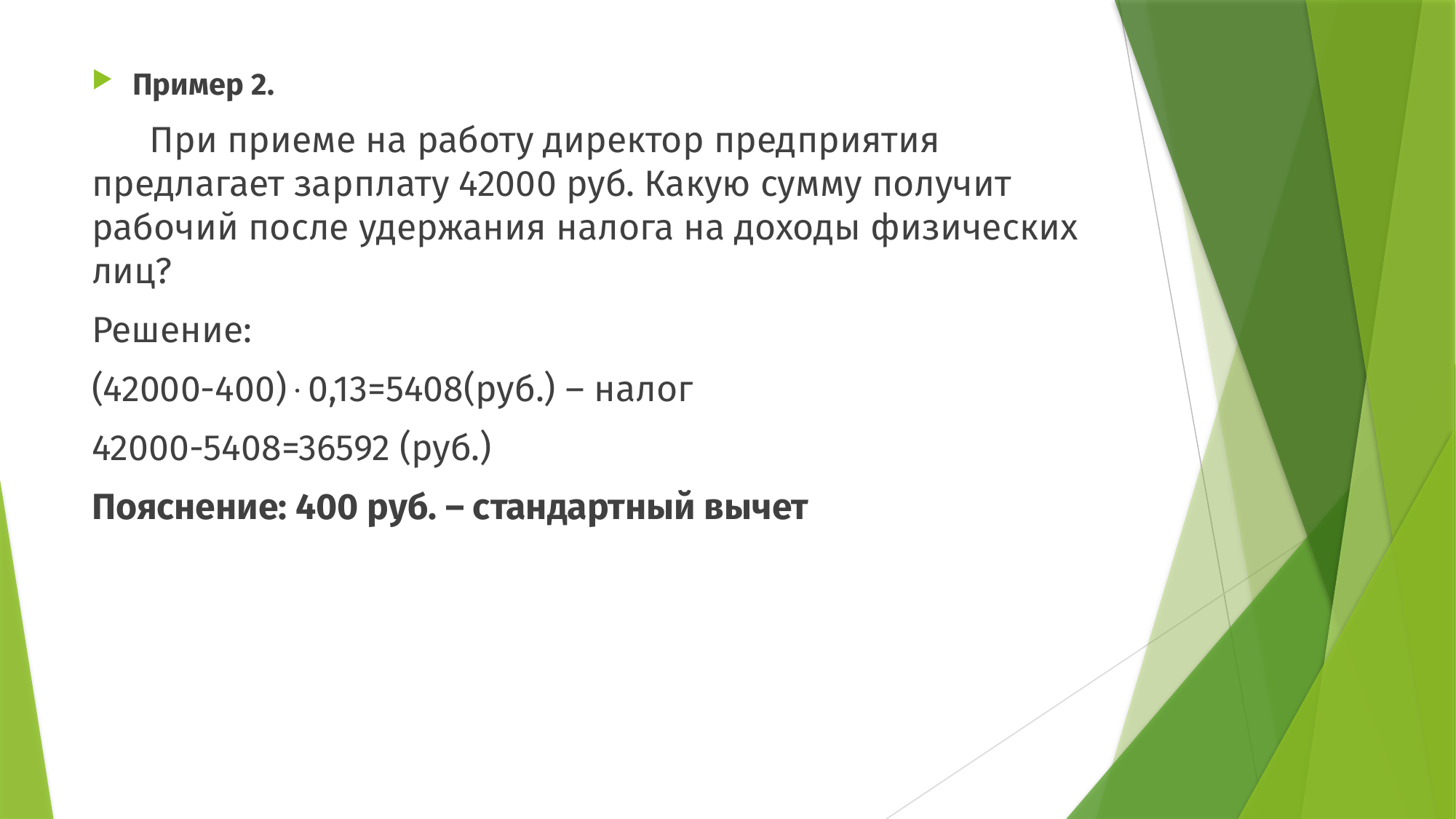

Пример 2.
      При приеме на работу директор предприятия предлагает зарплату 42000 руб. Какую сумму получит рабочий после удержания налога на доходы физических лиц?
Решение:
(42000-400)⋅0,13=5408(руб.) – налог
42000-5408=36592 (руб.)
Пояснение: 400 руб. – стандартный вычет